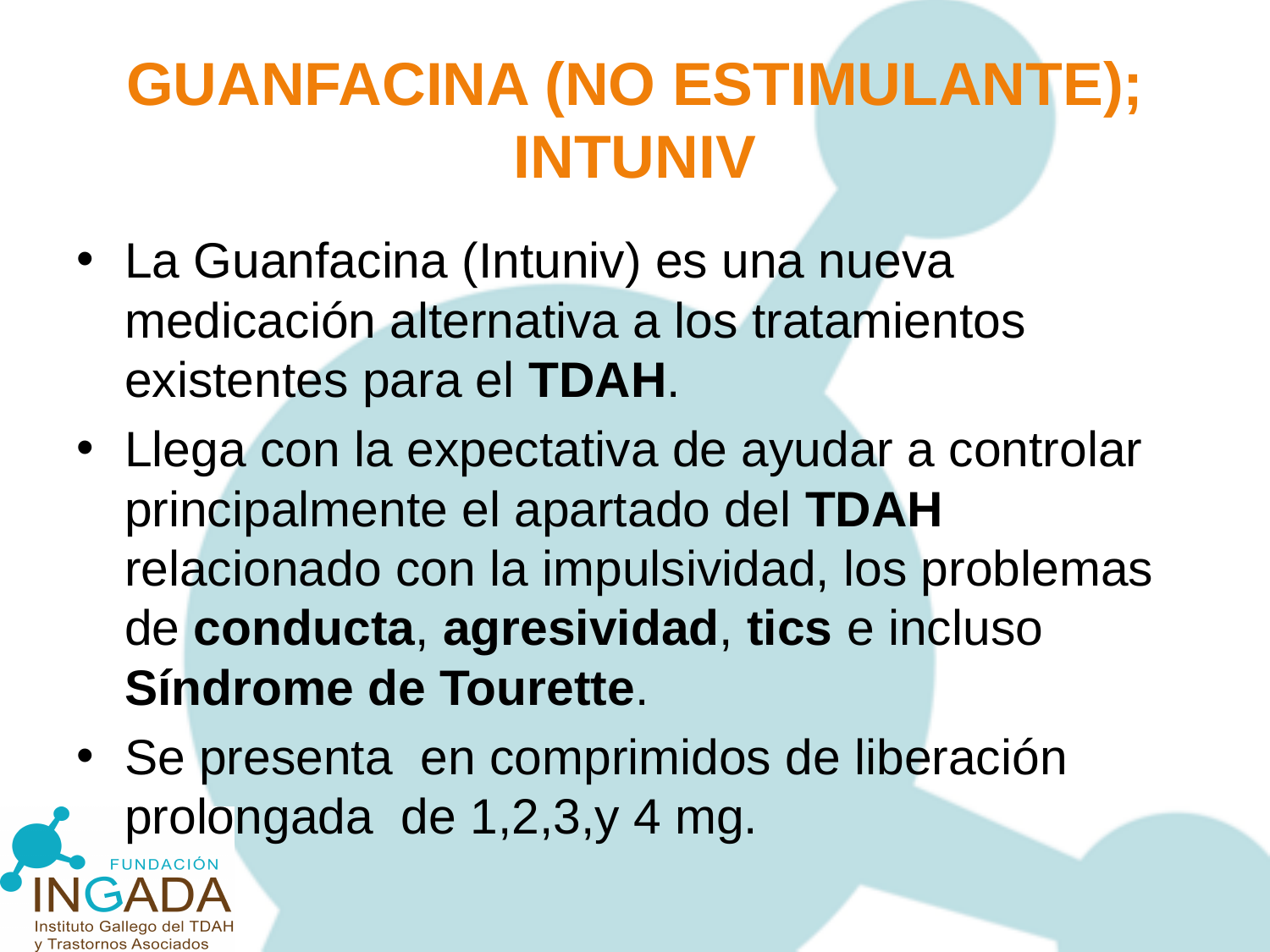

# GUANFACINA (NO ESTIMULANTE); INTUNIV
La Guanfacina (Intuniv) es una nueva medicación alternativa a los tratamientos existentes para el TDAH.
Llega con la expectativa de ayudar a controlar principalmente el apartado del TDAH relacionado con la impulsividad, los problemas de conducta, agresividad, tics e incluso Síndrome de Tourette.
Se presenta  en comprimidos de liberación prolongada  de 1,2,3,y 4 mg.